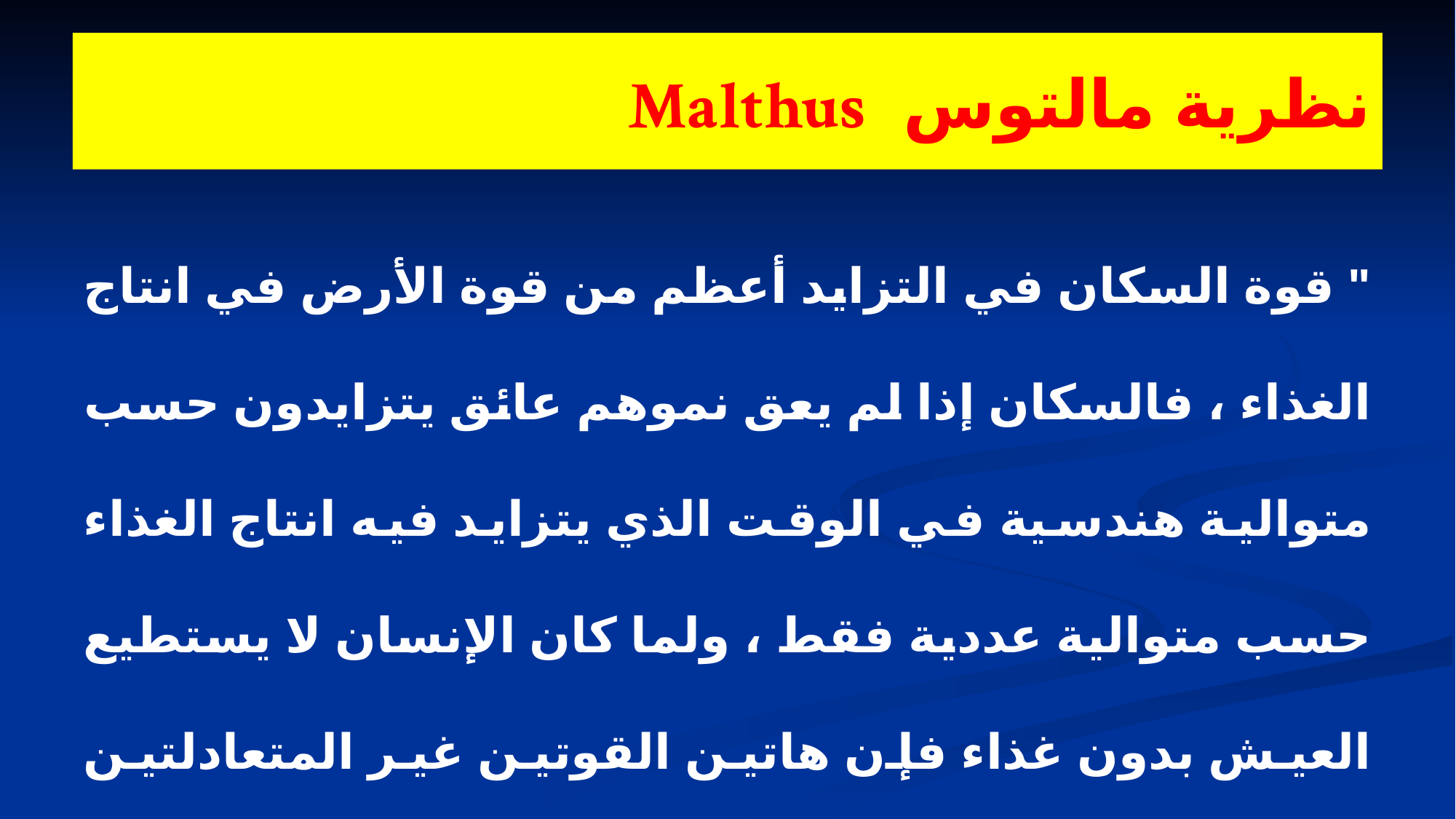

# نظرية مالتوس  Malthus
" قوة السكان في التزايد أعظم من قوة الأرض في انتاج الغذاء ، فالسكان إذا لم يعق نموهم عائق يتزايدون حسب متوالية هندسية في الوقت الذي يتزايد فيه انتاج الغذاء حسب متوالية عددية فقط ، ولما كان الإنسان لا يستطيع العيش بدون غذاء فإن هاتين القوتين غير المتعادلتين لابد أن يوجها نحو التعادل ."